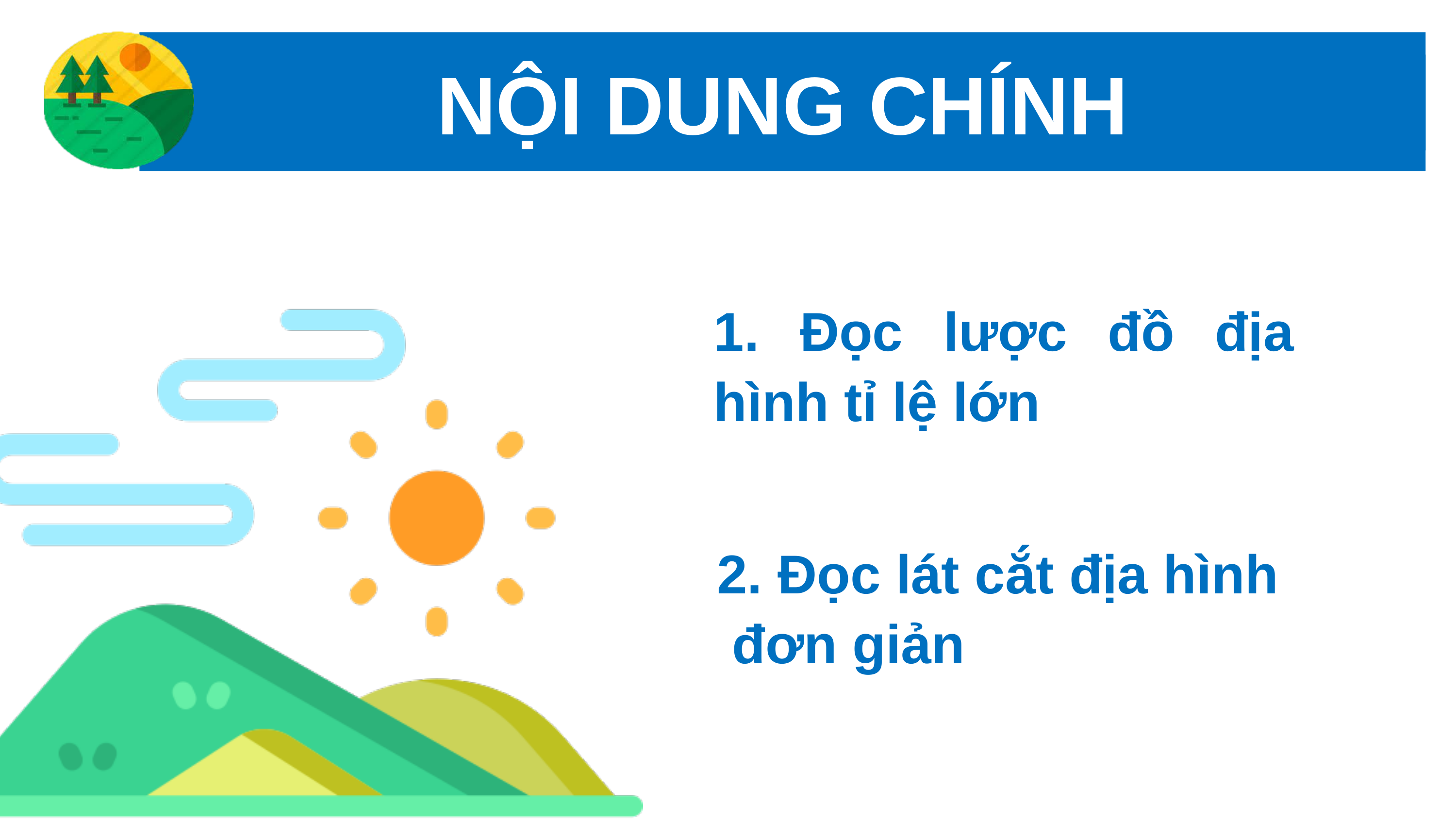

NỘI DUNG CHÍNH

1. Đọc lược đồ địa hình tỉ lệ lớn
2. Đọc lát cắt địa hình  đơn giản